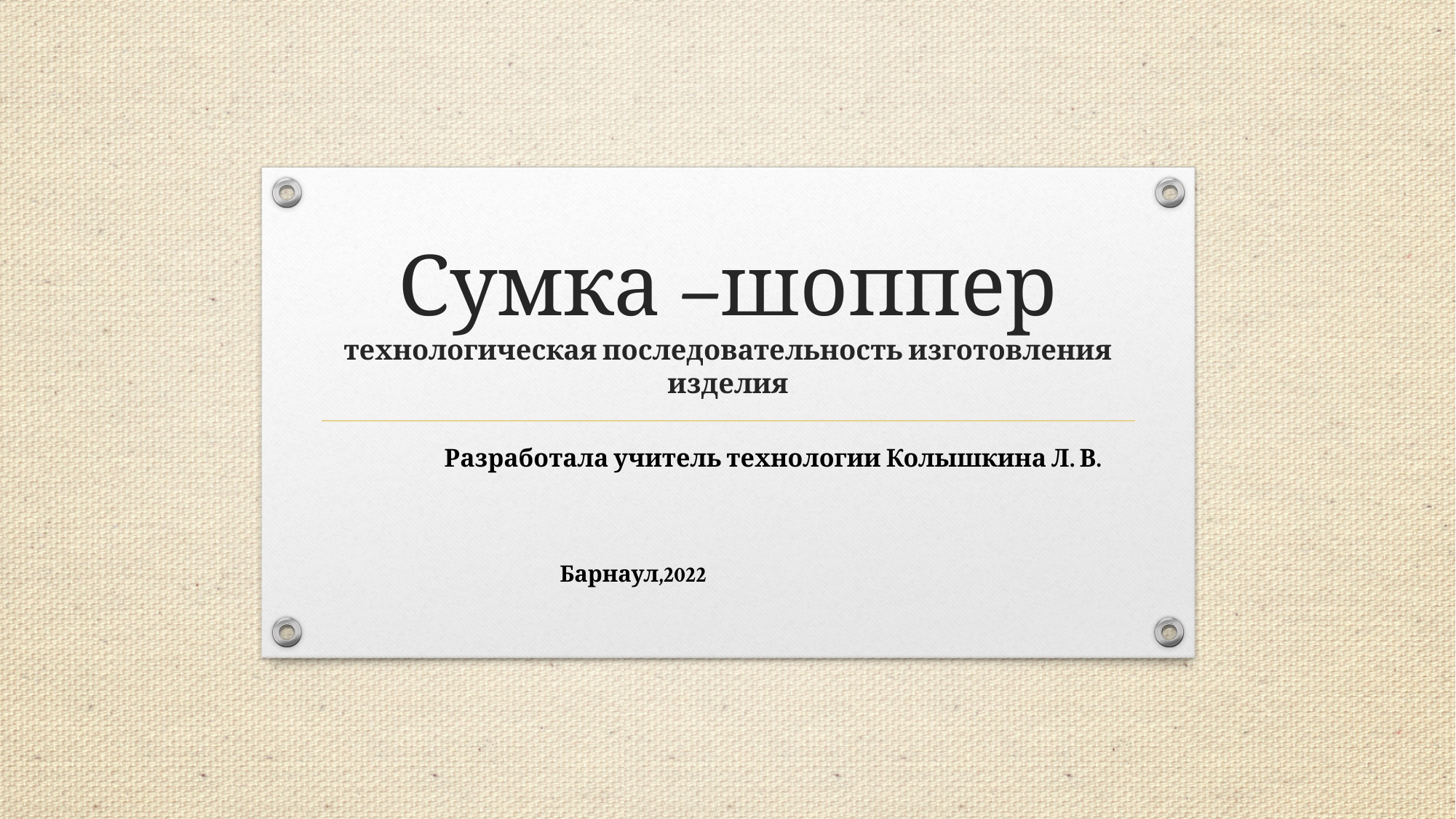

# Сумка –шоппер технологическая последовательность изготовления изделия
                      Разработала учитель технологии Колышкина Л. В.

                                                  Барнаул,2022